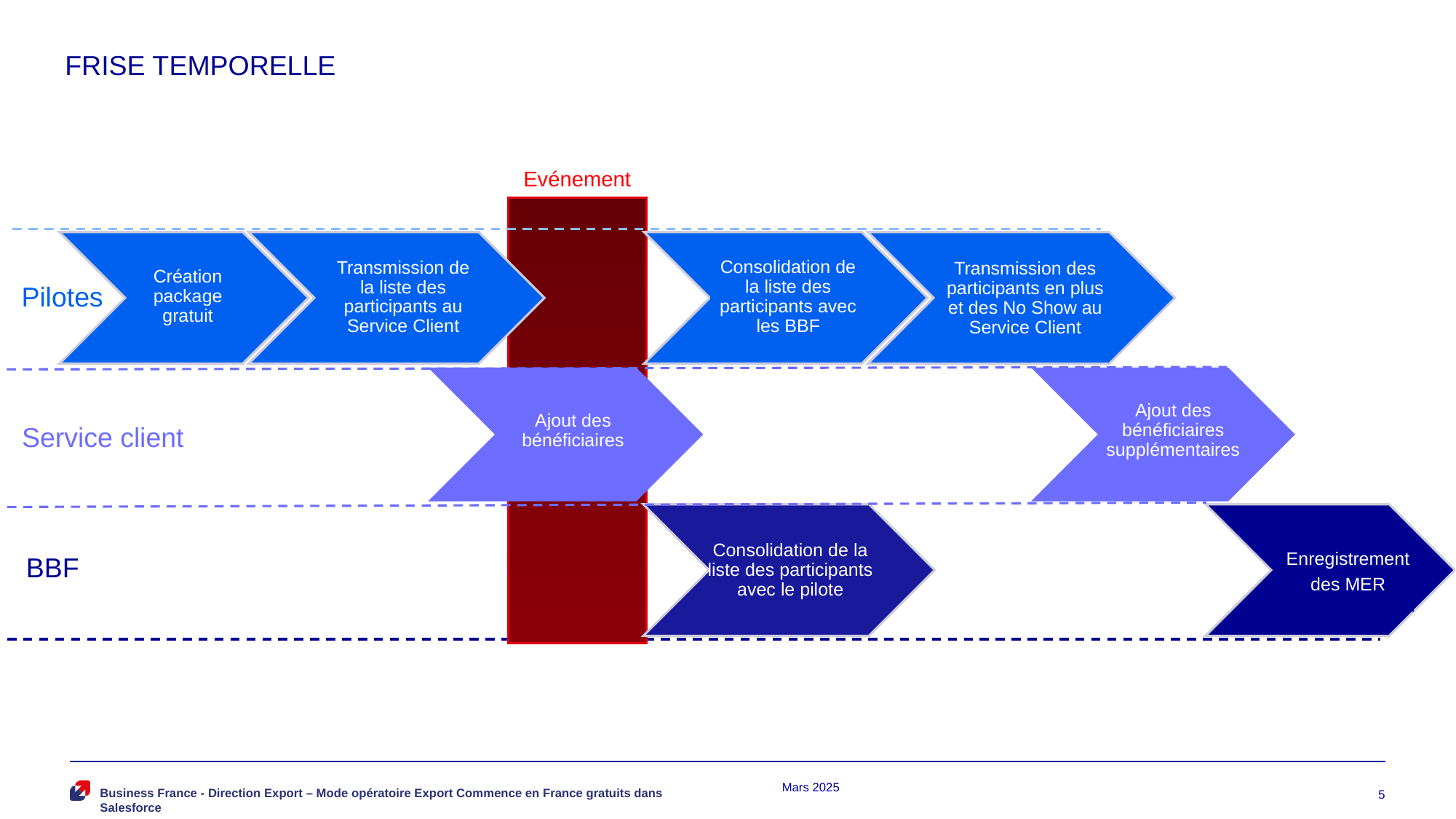

# FRISE TEMPORELLE
Evénement

Création package gratuit

Transmission des participants en plus et des No Show au Service Client

Transmission de la liste des participants au Service Client

Consolidation de la liste des participants avec les BBF
Pilotes

Ajout des bénéficiaires

Ajout des bénéficiaires supplémentaires
Service client

Enregistrement
des MER

Consolidation de la liste des participants avec le pilote
BBF